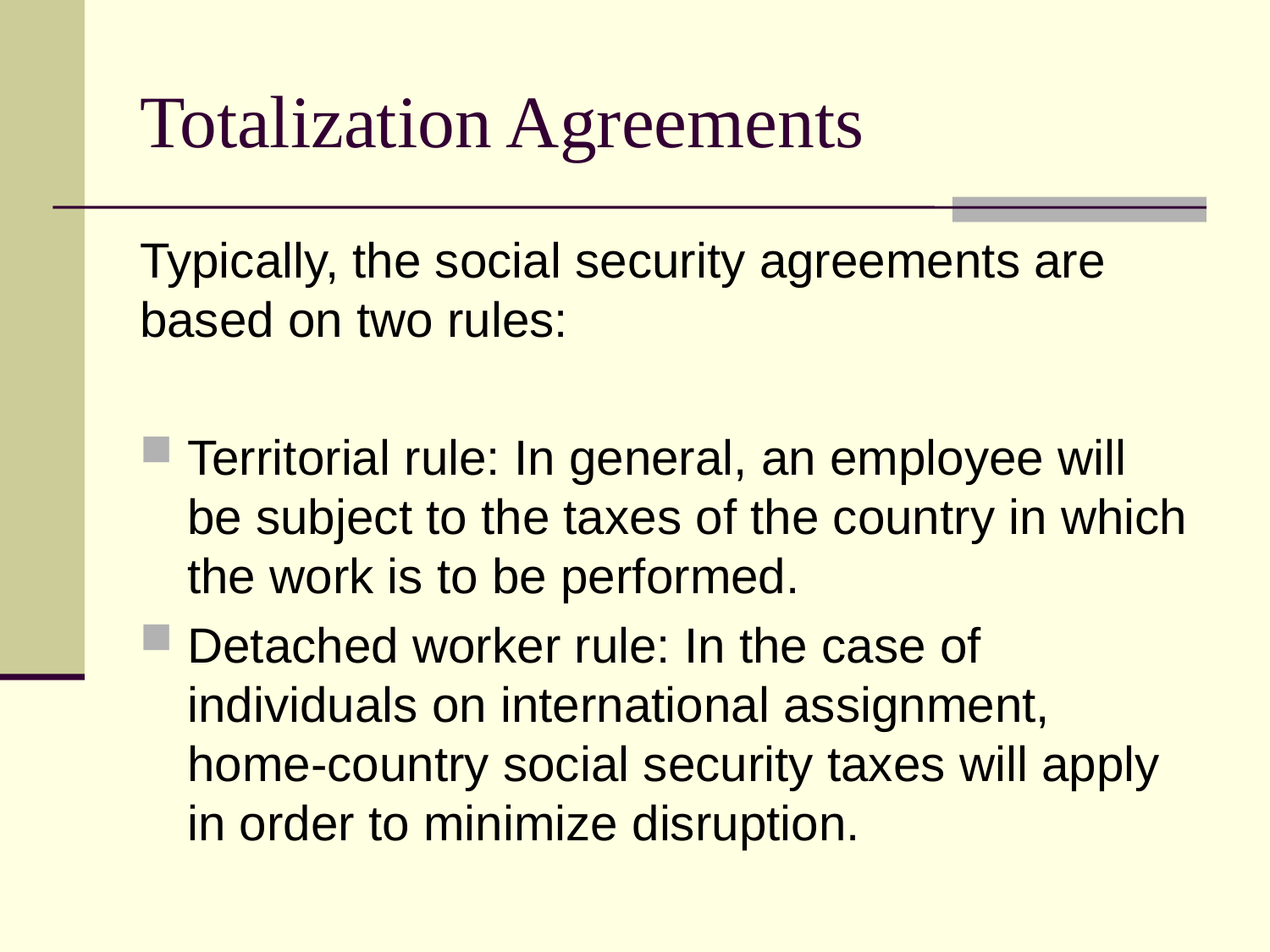

# Totalization Agreements
Typically, the social security agreements are based on two rules:

Territorial rule: In general, an employee will be subject to the taxes of the country in which the work is to be performed.
Detached worker rule: In the case of individuals on international assignment, home-country social security taxes will apply in order to minimize disruption.